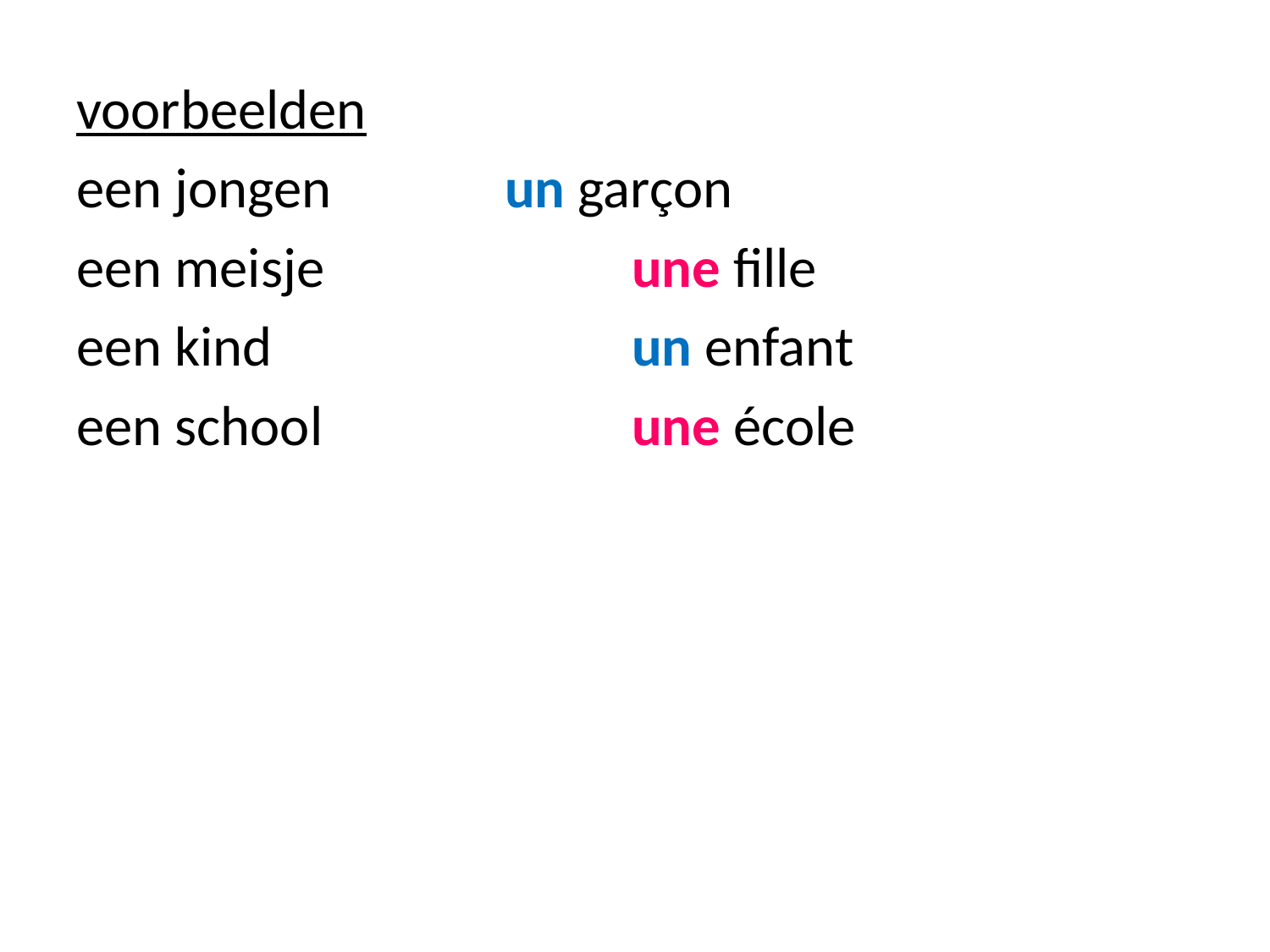

voorbeelden
een jongen		un garçon
een meisje			une fille
een kind			un enfant
een school			une école